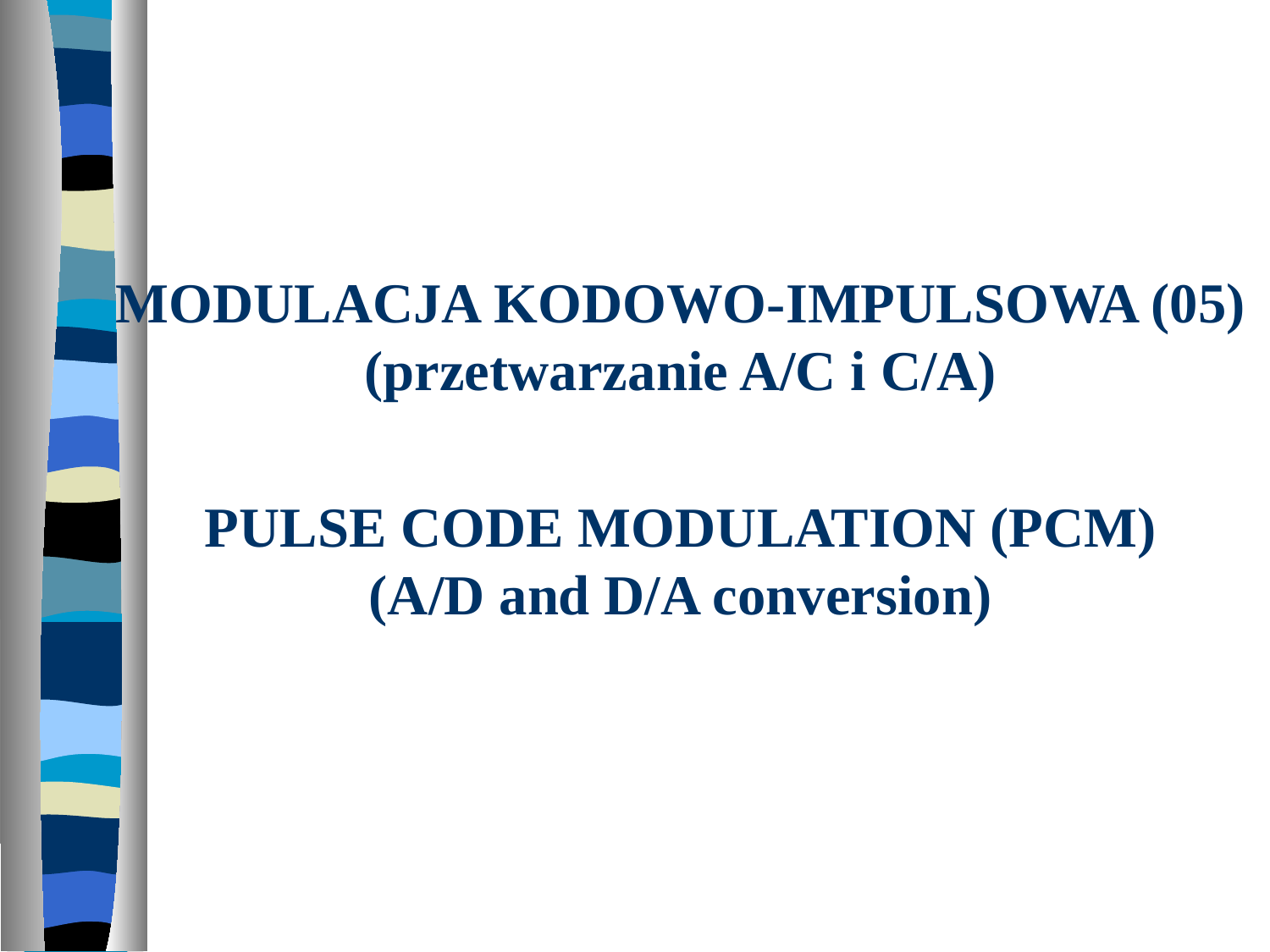

# MODULACJA KODOWO-IMPULSOWA (05) (przetwarzanie A/C i C/A) PULSE CODE MODULATION (PCM) (A/D and D/A conversion)